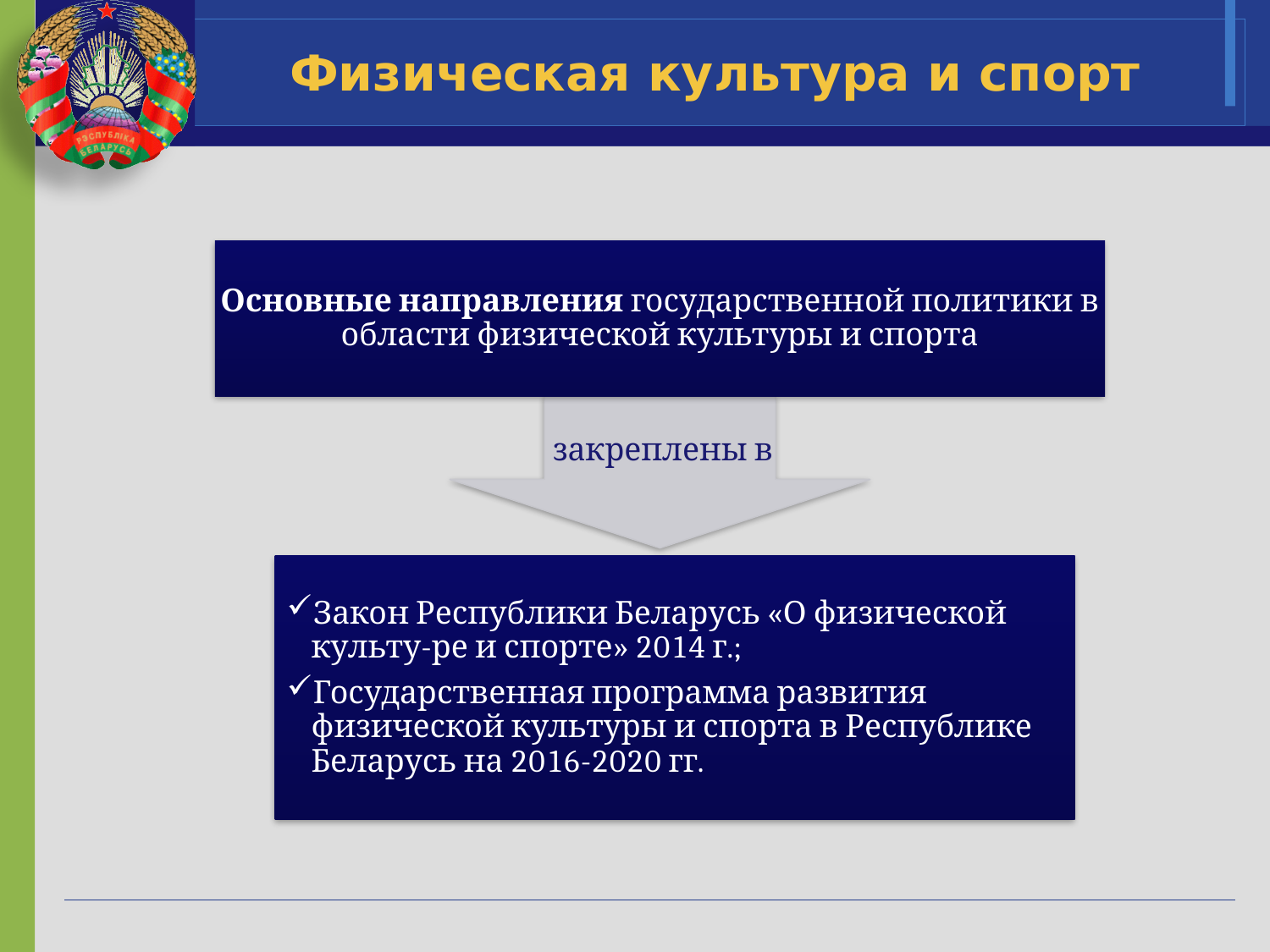

# Физическая культура и спорт

Основные направления государственной политики в области физической культуры и спорта

закреплены в
Закон Республики Беларусь «О физической культу-ре и спорте» 2014 г.;
Государственная программа развития физической культуры и спорта в Республике Беларусь на 2016-2020 гг.